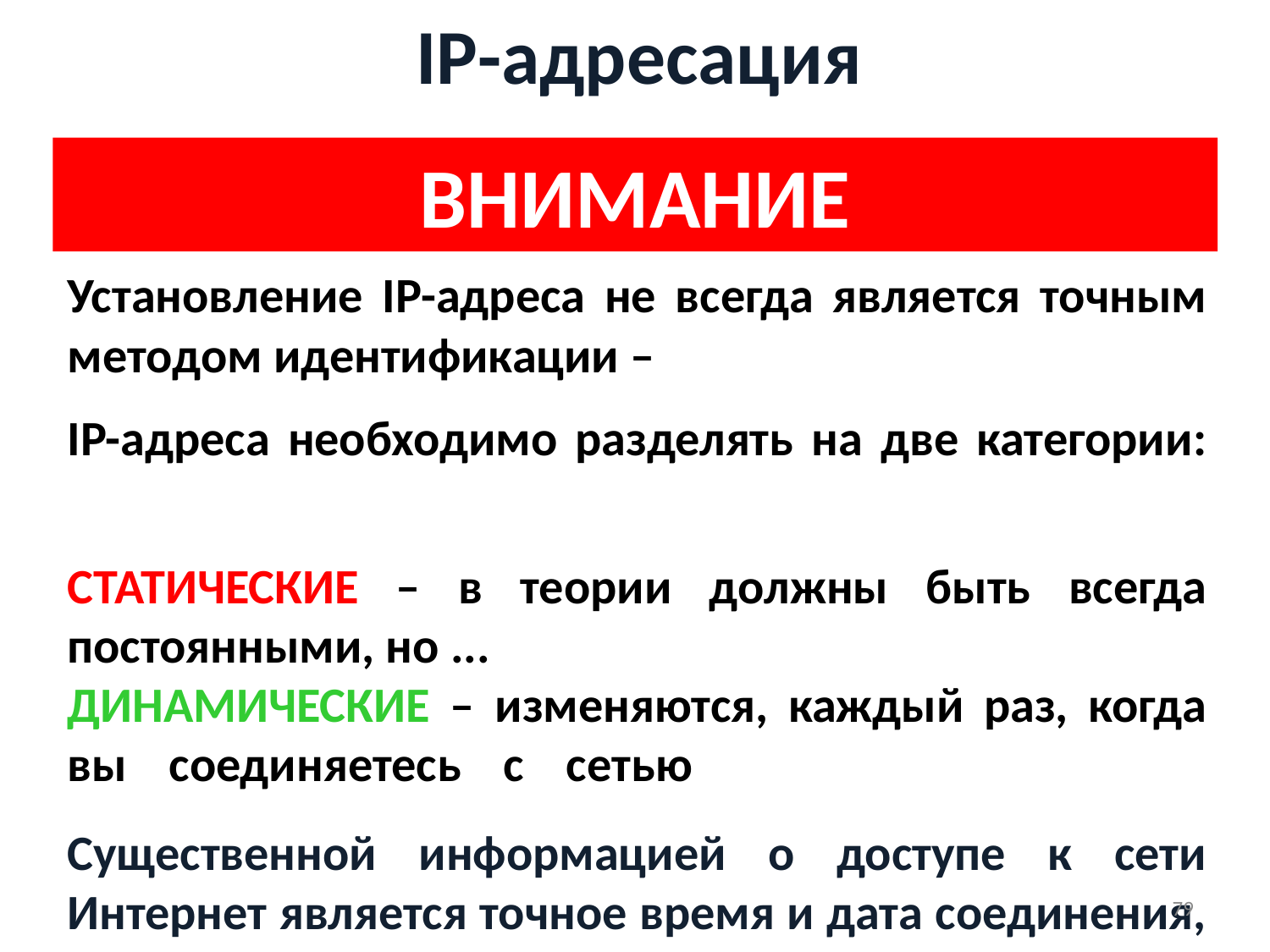

# IP-адресация
ВНИМАНИЕ
Установление IP-адреса не всегда является точным методом идентификации –
IP-адреса необходимо разделять на две категории:
СТАТИЧЕСКИЕ – в теории должны быть всегда постоянными, но ...
ДИНАМИЧЕСКИЕ – изменяются, каждый раз, когда вы соединяетесь с сетью
Существенной информацией о доступе к сети Интернет является точное время и дата соединения, учитывая временную зону.
79